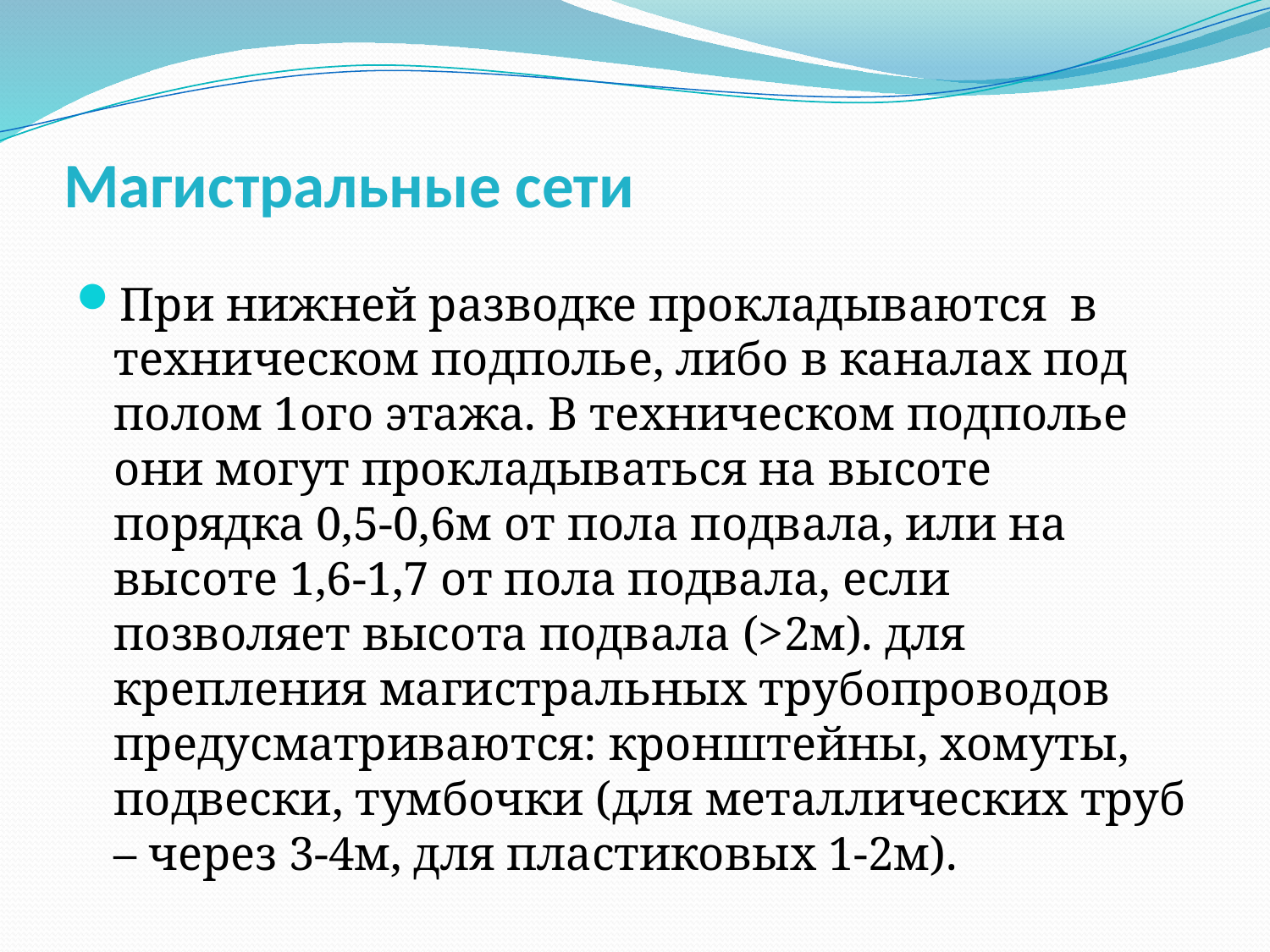

# Магистральные сети
При нижней разводке прокладываются  в техническом подполье, либо в каналах под полом 1ого этажа. В техническом подполье они могут прокладываться на высоте порядка 0,5-0,6м от пола подвала, или на высоте 1,6-1,7 от пола подвала, если позволяет высота подвала (>2м). для крепления магистральных трубопроводов предусматриваются: кронштейны, хомуты, подвески, тумбочки (для металлических труб – через 3-4м, для пластиковых 1-2м).